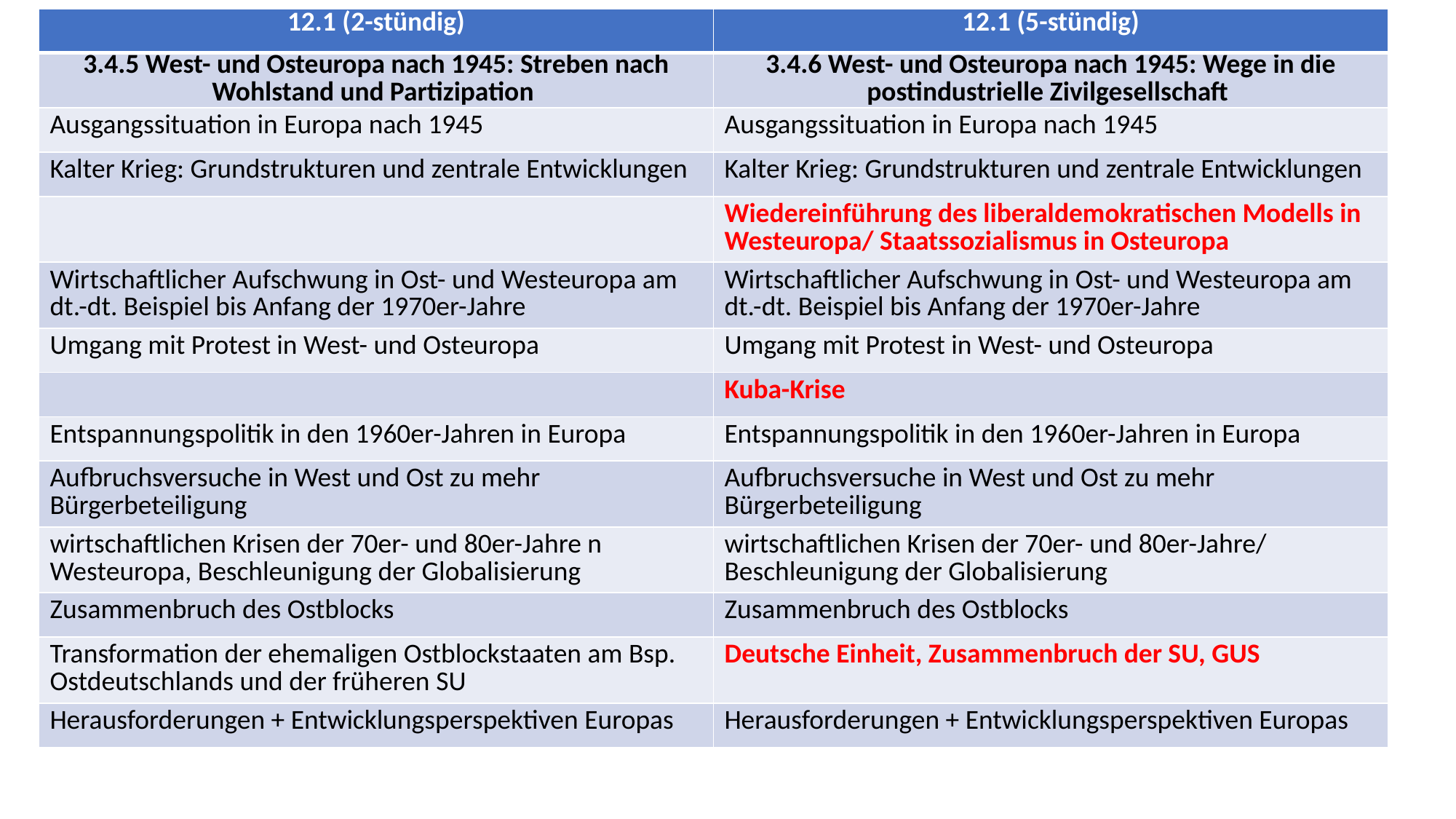

| 12.1 (2-stündig) | 12.1 (5-stündig) |
| --- | --- |
| 3.4.5 West- und Osteuropa nach 1945: Streben nach Wohlstand und Partizipation | 3.4.6 West- und Osteuropa nach 1945: Wege in die postindustrielle Zivilgesellschaft |
| Ausgangssituation in Europa nach 1945 | Ausgangssituation in Europa nach 1945 |
| Kalter Krieg: Grundstrukturen und zentrale Entwicklungen | Kalter Krieg: Grundstrukturen und zentrale Entwicklungen |
|  | Wiedereinführung des liberaldemokratischen Modells in Westeuropa/ Staatssozialismus in Osteuropa |
| Wirtschaftlicher Aufschwung in Ost- und Westeuropa am dt.-dt. Beispiel bis Anfang der 1970er-Jahre | Wirtschaftlicher Aufschwung in Ost- und Westeuropa am dt.-dt. Beispiel bis Anfang der 1970er-Jahre |
| Umgang mit Protest in West- und Osteuropa | Umgang mit Protest in West- und Osteuropa |
|  | Kuba-Krise |
| Entspannungspolitik in den 1960er-Jahren in Europa | Entspannungspolitik in den 1960er-Jahren in Europa |
| Aufbruchsversuche in West und Ost zu mehr Bürgerbeteiligung | Aufbruchsversuche in West und Ost zu mehr Bürgerbeteiligung |
| wirtschaftlichen Krisen der 70er- und 80er-Jahre n Westeuropa, Beschleunigung der Globalisierung | wirtschaftlichen Krisen der 70er- und 80er-Jahre/ Beschleunigung der Globalisierung |
| Zusammenbruch des Ostblocks | Zusammenbruch des Ostblocks |
| Transformation der ehemaligen Ostblockstaaten am Bsp. Ostdeutschlands und der früheren SU | Deutsche Einheit, Zusammenbruch der SU, GUS |
| Herausforderungen + Entwicklungsperspektiven Europas | Herausforderungen + Entwicklungsperspektiven Europas |